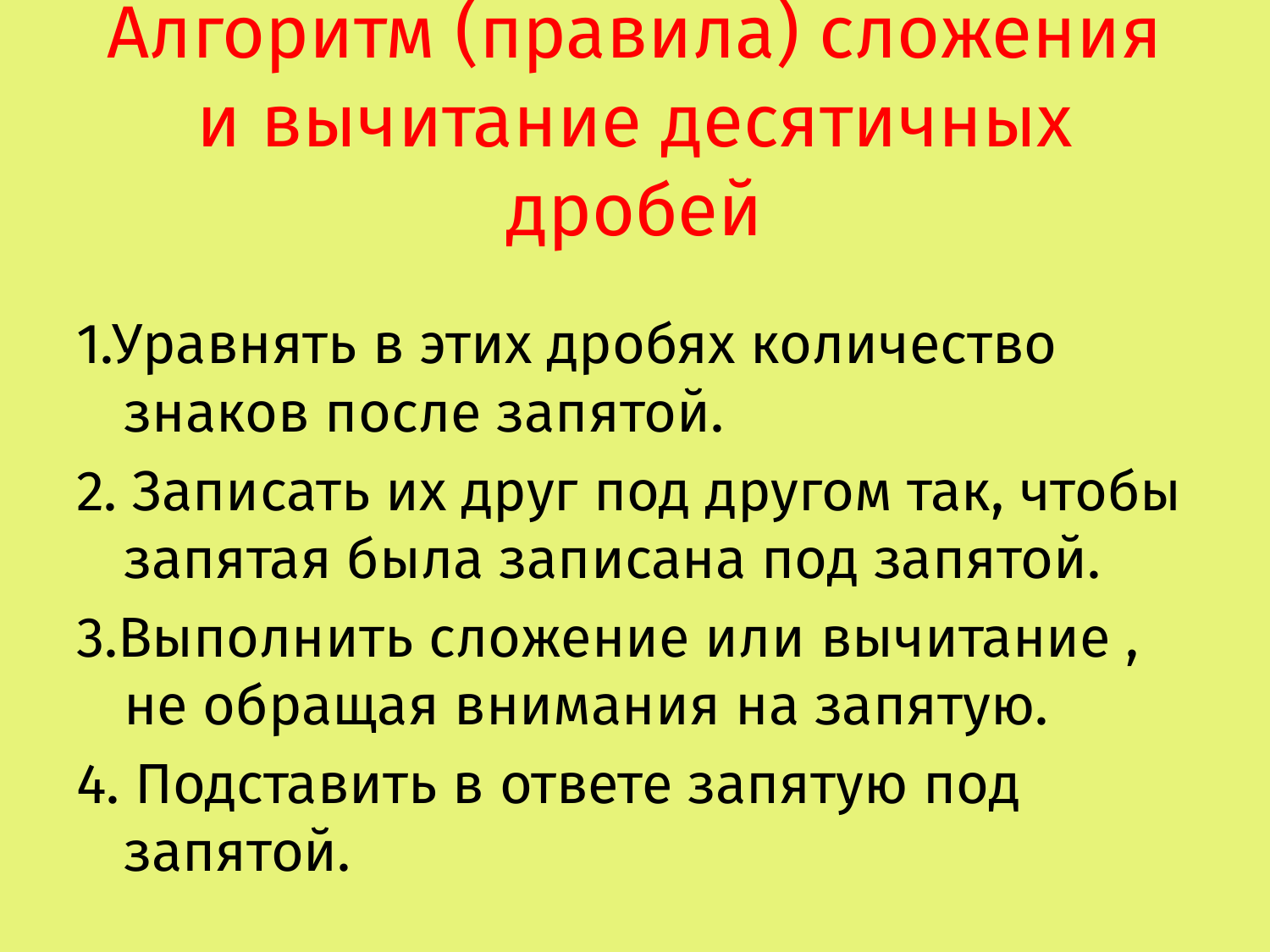

Алгоритм (правила) сложения и вычитание десятичных дробей

1.Уравнять в этих дробях количество знаков после запятой.
2. Записать их друг под другом так, чтобы запятая была записана под запятой.
3.Выполнить сложение или вычитание , не обращая внимания на запятую.
4. Подставить в ответе запятую под запятой.